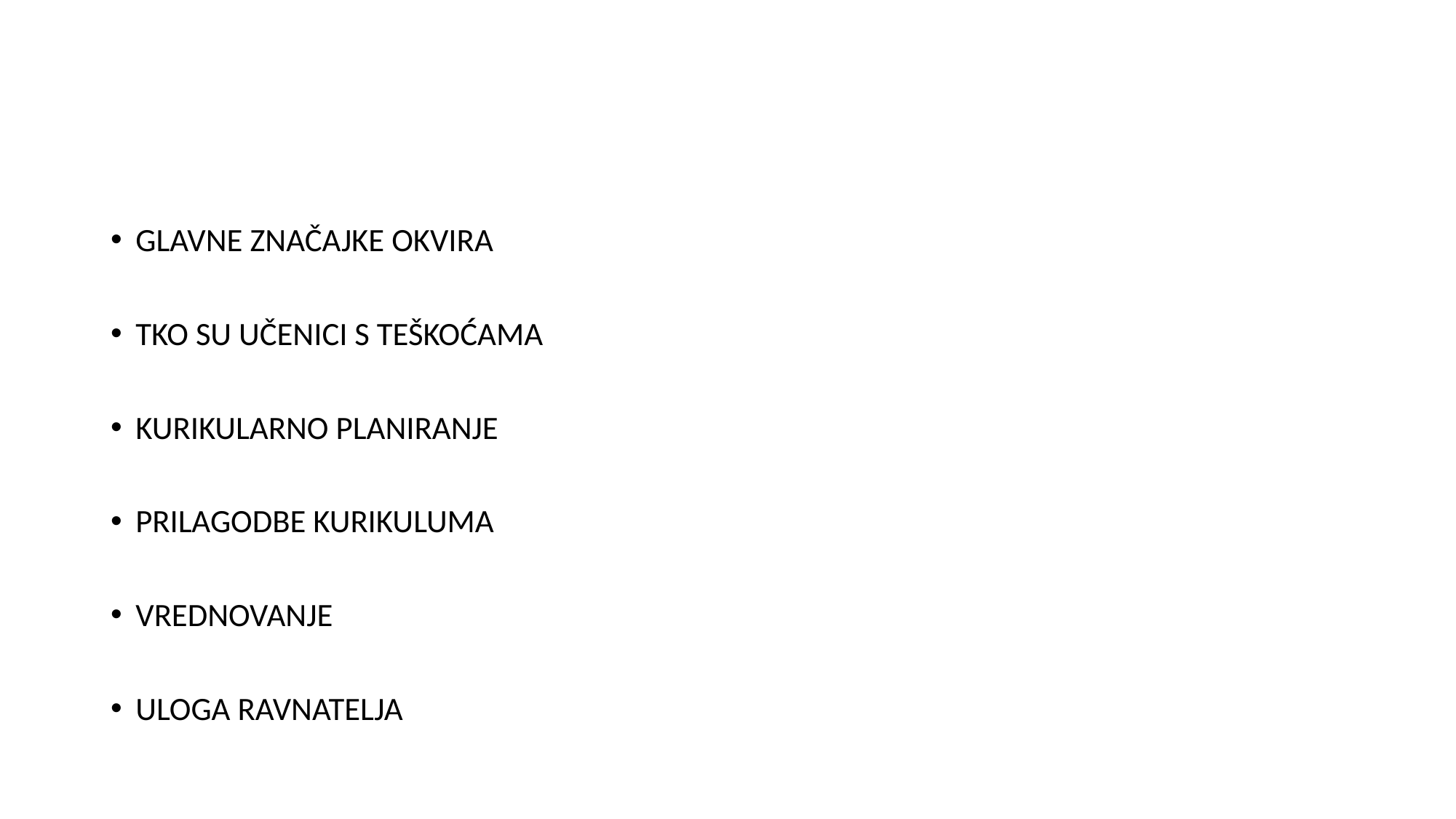

#
GLAVNE ZNAČAJKE OKVIRA

TKO SU UČENICI S TEŠKOĆAMA

KURIKULARNO PLANIRANJE

PRILAGODBE KURIKULUMA

VREDNOVANJE

ULOGA RAVNATELJA